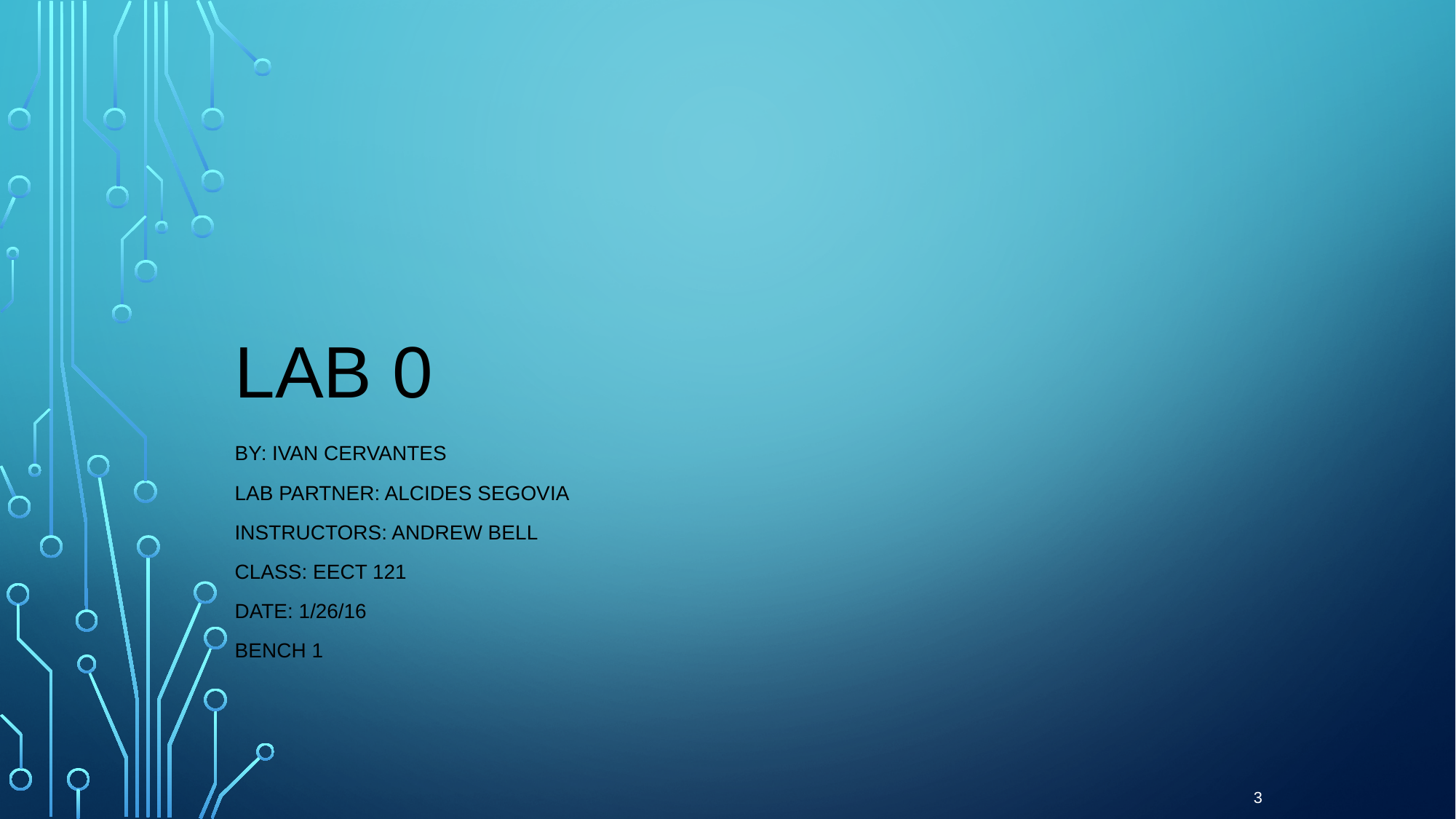

# Lab 0
By: Ivan Cervantes
Lab Partner: Alcides Segovia
Instructors: Andrew bell
Class: EECT 121
Date: 1/26/16
Bench 1

3